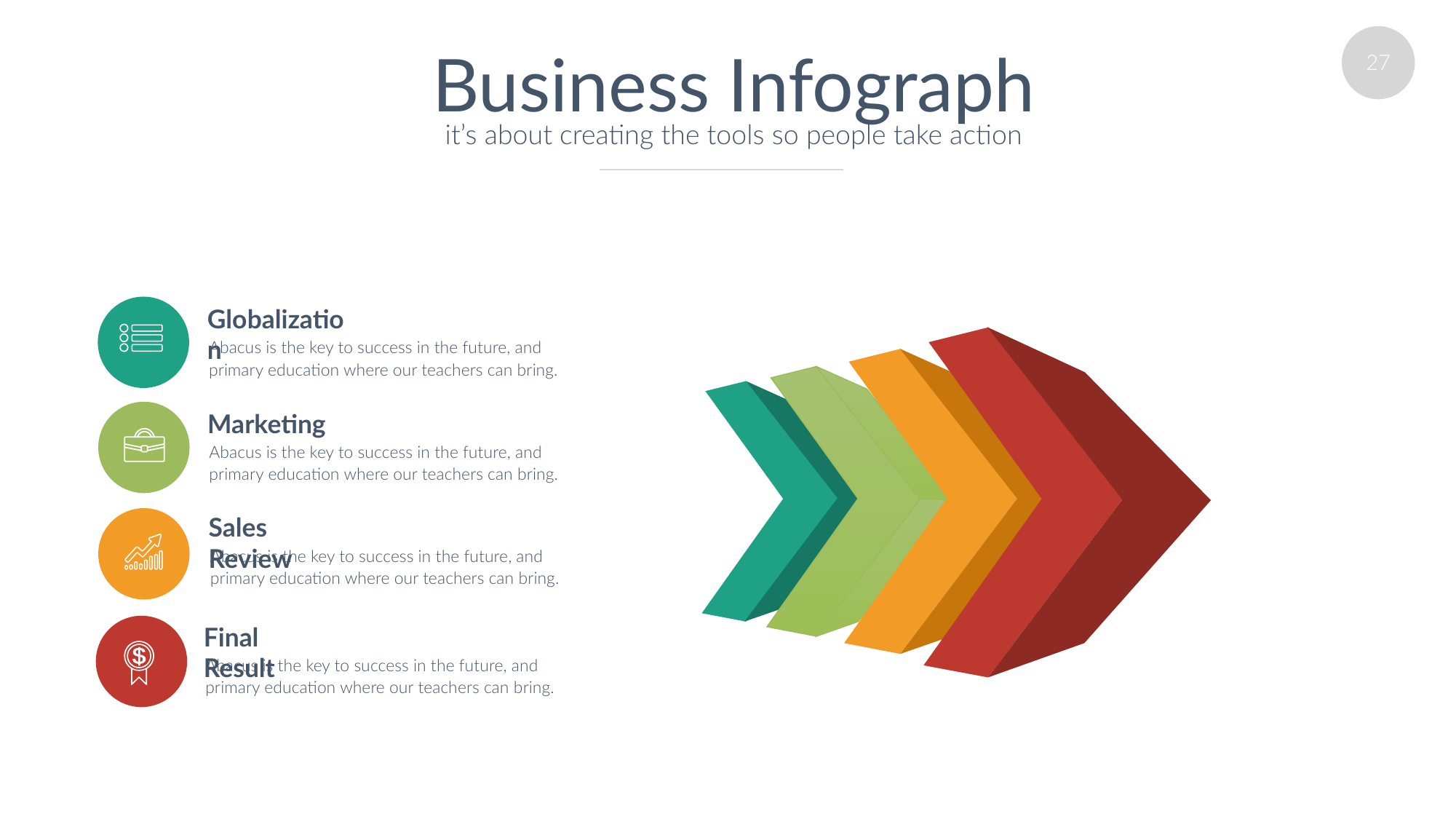

# Business Infograph
it’s about creating the tools so people take action

Globalization

Abacus is the key to success in the future, and primary education where our teachers can bring.
Marketing

Abacus is the key to success in the future, and primary education where our teachers can bring.
Sales Review

Abacus is the key to success in the future, and primary education where our teachers can bring.
Final Result

Abacus is the key to success in the future, and primary education where our teachers can bring.